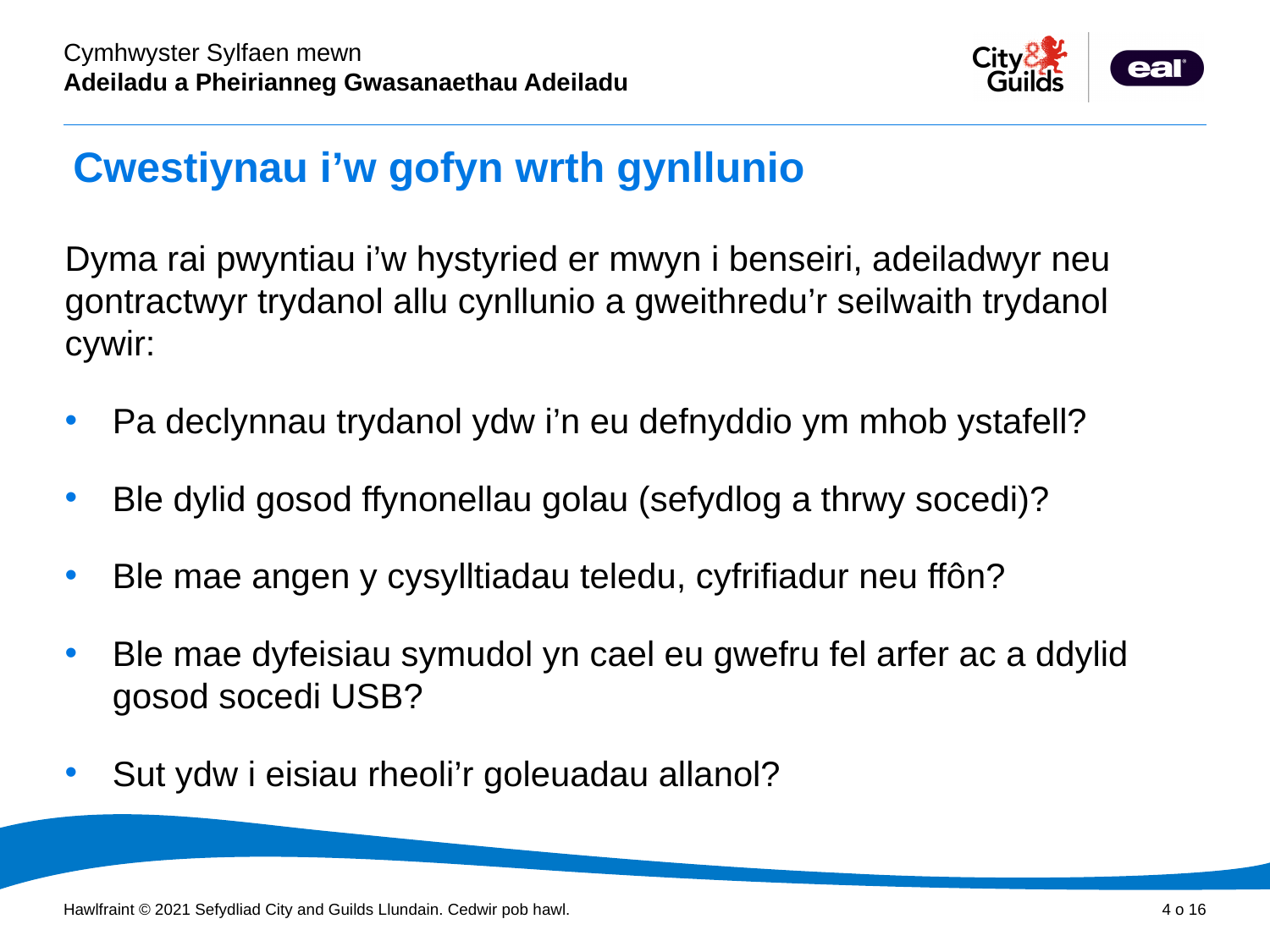

# Cwestiynau i’w gofyn wrth gynllunio
Dyma rai pwyntiau i’w hystyried er mwyn i benseiri, adeiladwyr neu gontractwyr trydanol allu cynllunio a gweithredu’r seilwaith trydanol cywir:
Pa declynnau trydanol ydw i’n eu defnyddio ym mhob ystafell?
Ble dylid gosod ffynonellau golau (sefydlog a thrwy socedi)?
Ble mae angen y cysylltiadau teledu, cyfrifiadur neu ffôn?
Ble mae dyfeisiau symudol yn cael eu gwefru fel arfer ac a ddylid gosod socedi USB?
Sut ydw i eisiau rheoli’r goleuadau allanol?